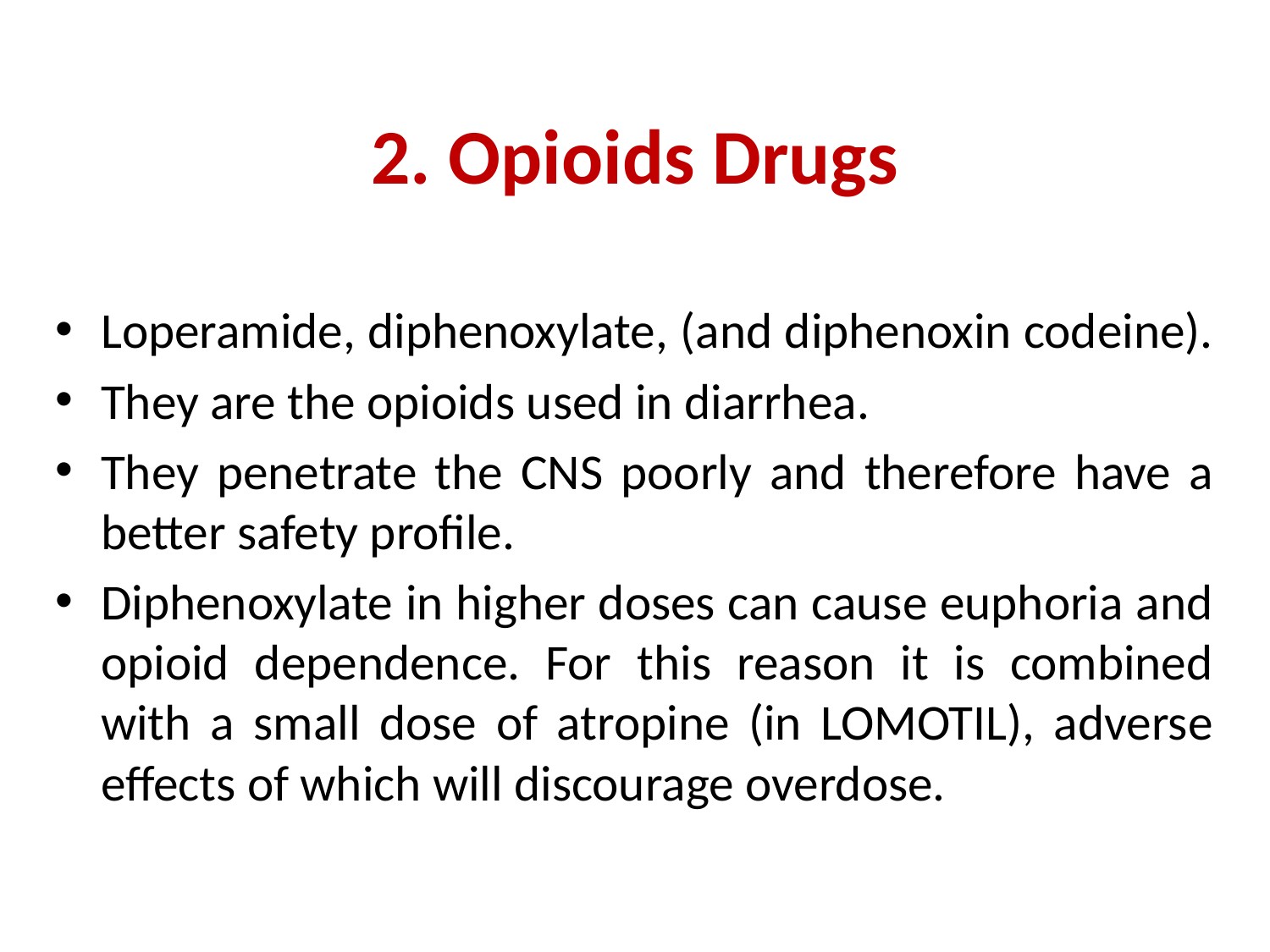

# 2. Opioids Drugs
Loperamide, diphenoxylate, (and diphenoxin codeine).
They are the opioids used in diarrhea.
They penetrate the CNS poorly and therefore have a better safety profile.
Diphenoxylate in higher doses can cause euphoria and opioid dependence. For this reason it is combined with a small dose of atropine (in LOMOTIL), adverse effects of which will discourage overdose.